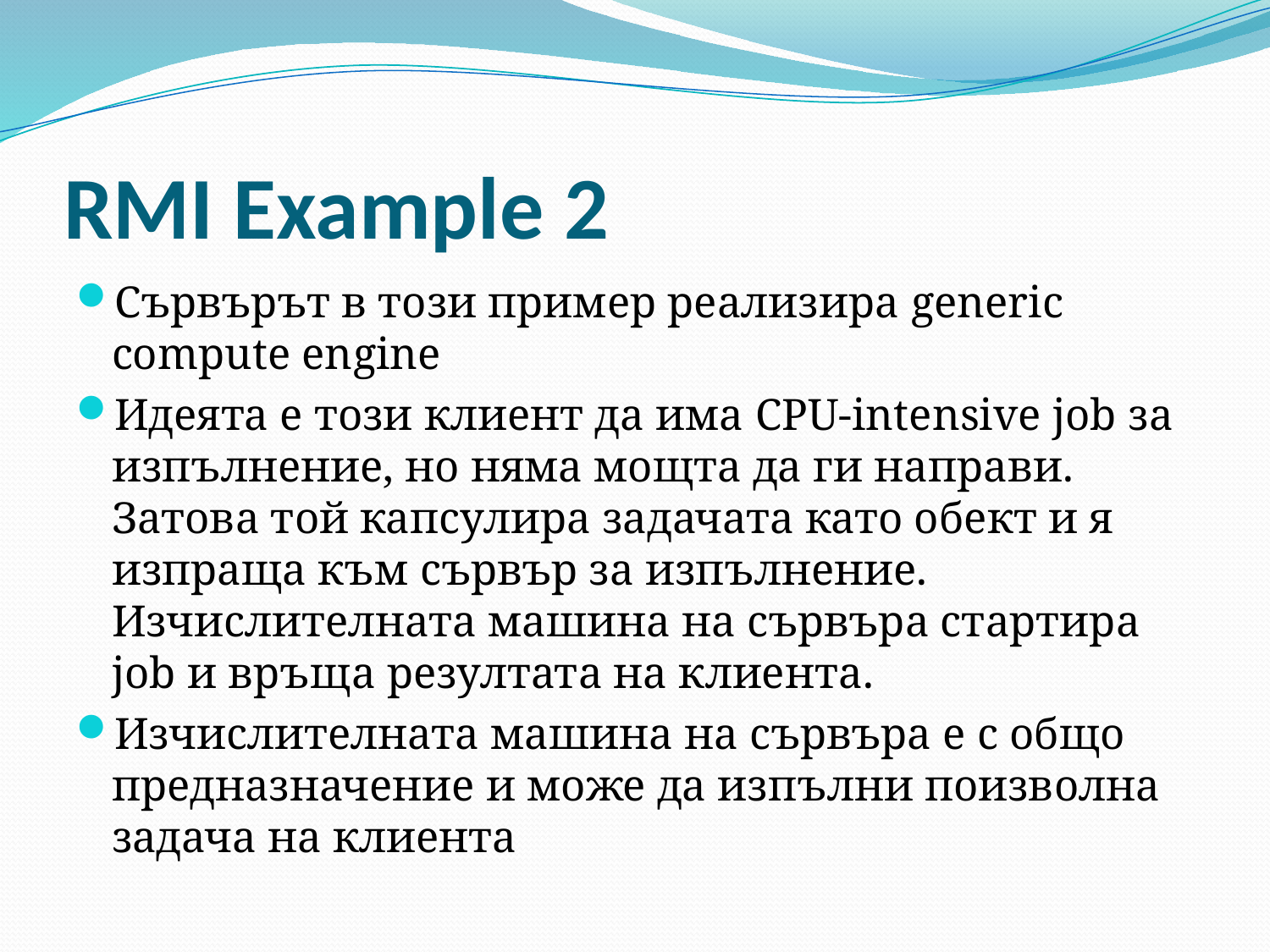

# RMI Example 2
Сървърът в този пример реализира generic compute engine
Идеята е този клиент да има CPU-intensive job за изпълнение, но няма мощта да ги направи. Затова той капсулира задачата като обект и я изпраща към сървър за изпълнение. Изчислителната машина на сървъра стартира job и връща резултата на клиента.
Изчислителната машина на сървъра е с общо предназначение и може да изпълни поизволна задача на клиента